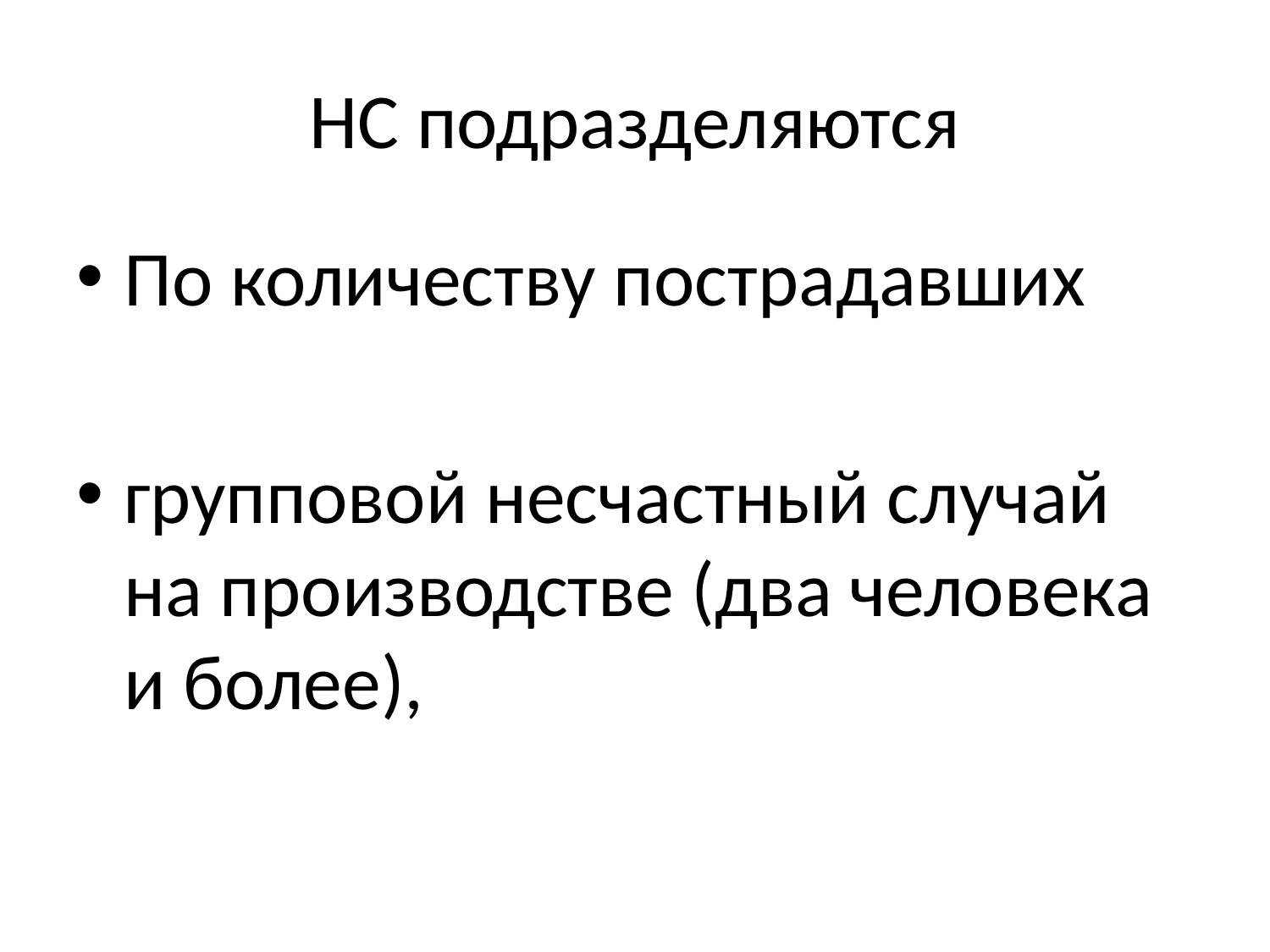

# НС подразделяются
По количеству пострадавших

групповой несчастный случай на производстве (два человека и более),